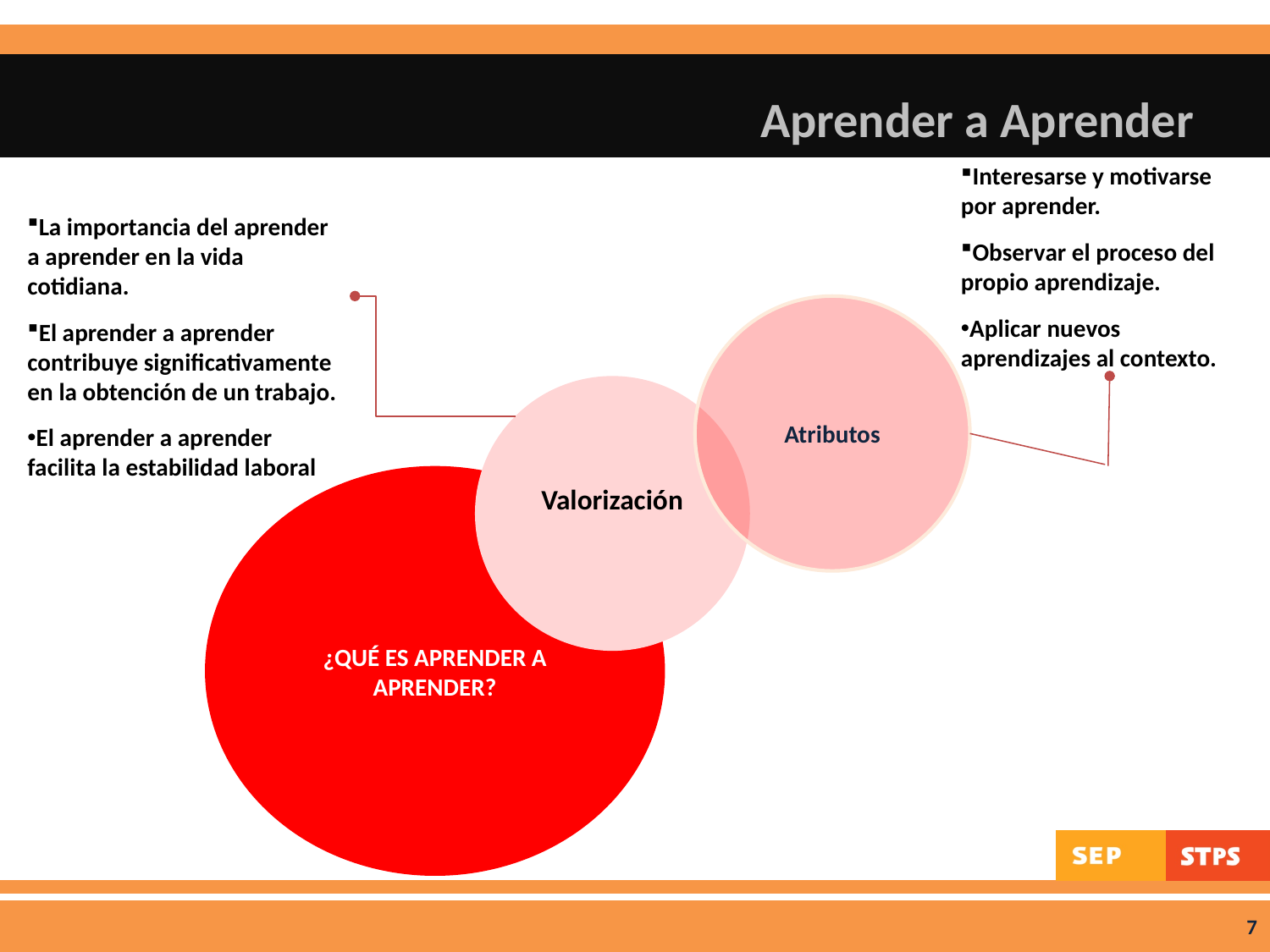

# Aprender a Aprender
Interesarse y motivarse por aprender.

Observar el proceso del propio aprendizaje.

Aplicar nuevos aprendizajes al contexto.

La importancia del aprender a aprender en la vida cotidiana.

El aprender a aprender contribuye significativamente en la obtención de un trabajo.

El aprender a aprender facilita la estabilidad laboral
Atributos
Valorización

¿QUÉ ES APRENDER A APRENDER?
7